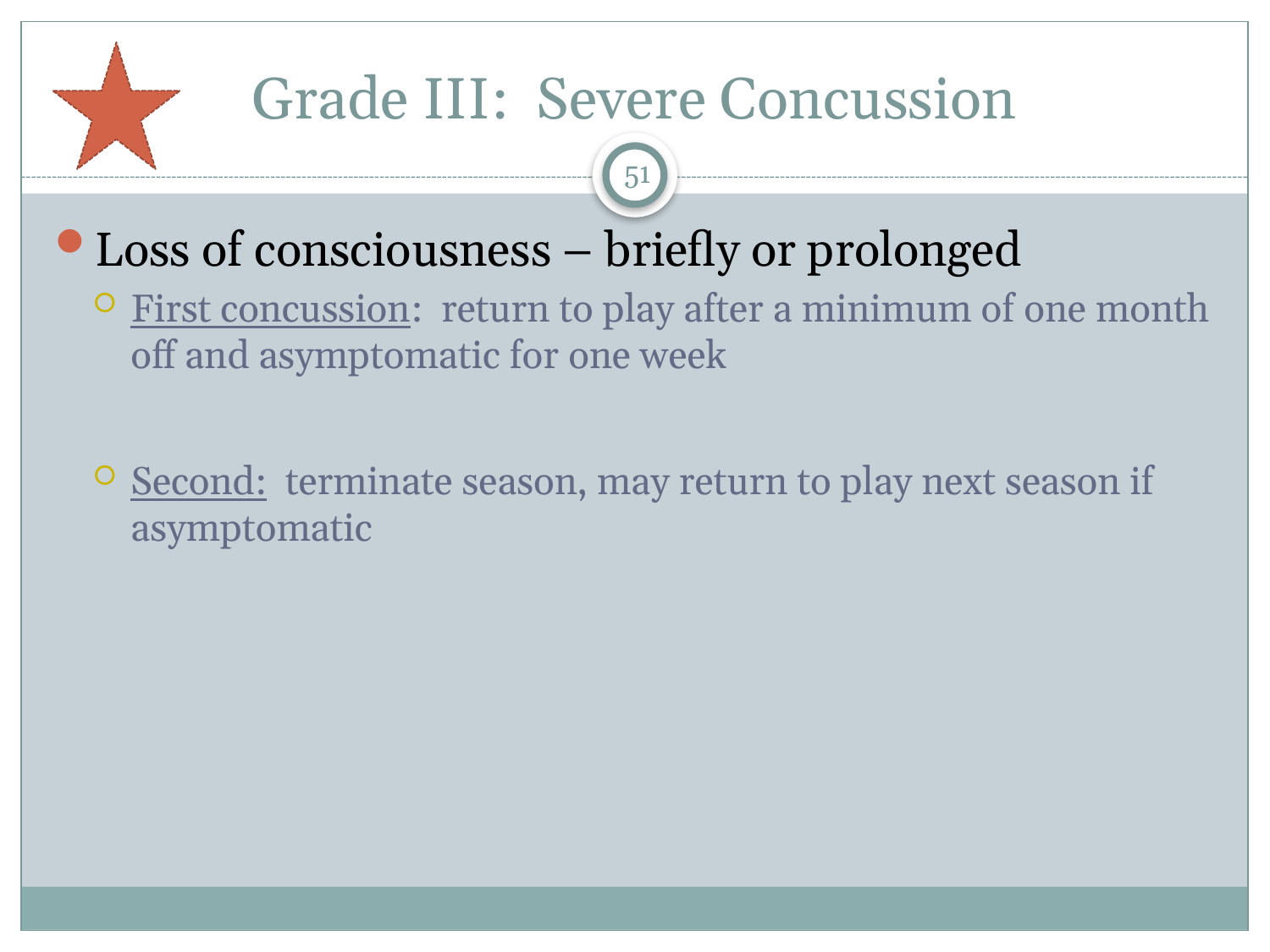

# Grade III:  Severe Concussion

51
Loss of consciousness – briefly or prolonged
First concussion:  return to play after a minimum of one month off and asymptomatic for one week

Second:  terminate season, may return to play next season if asymptomatic